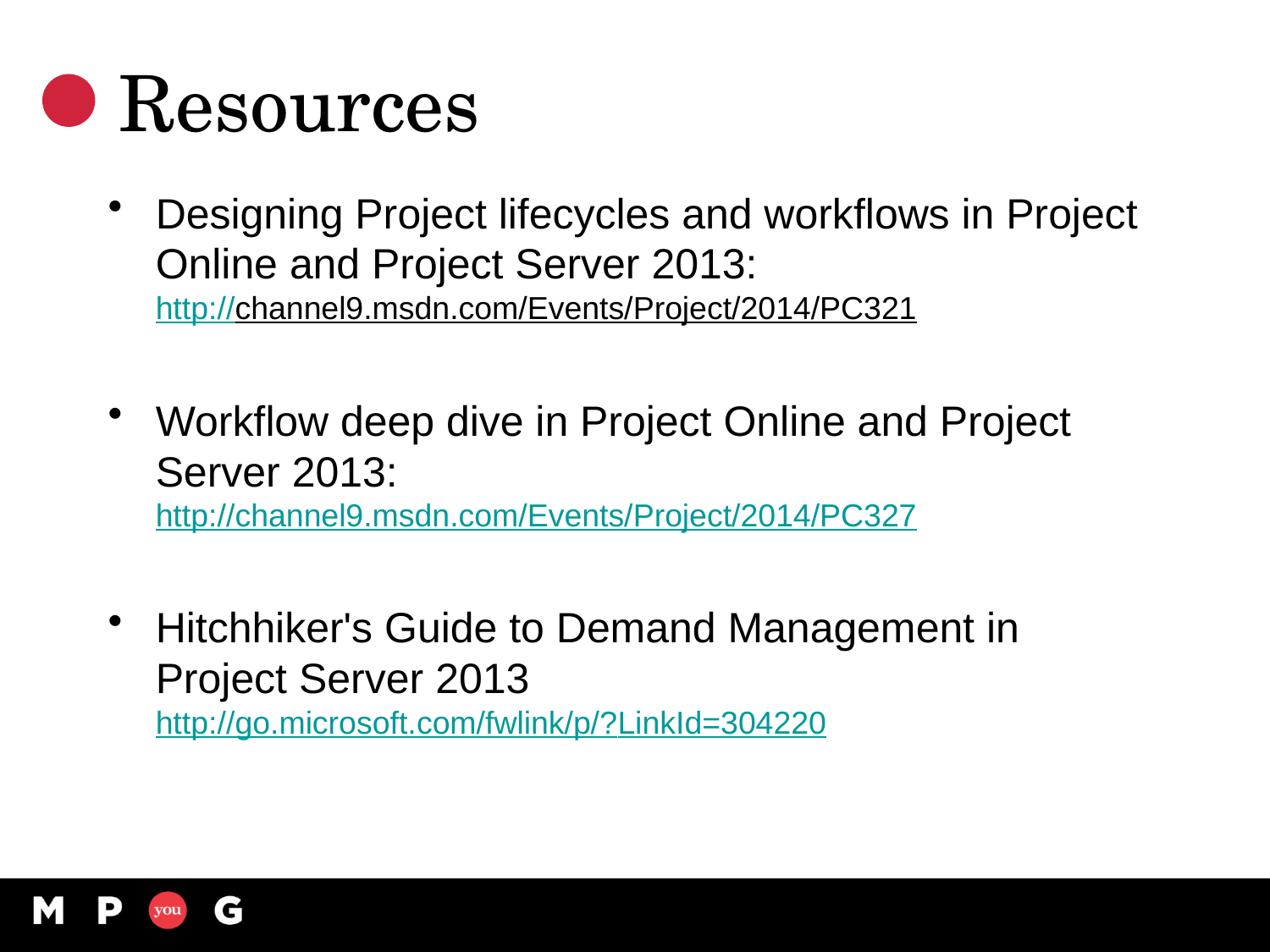

# Resources
Designing Project lifecycles and workflows in Project Online and Project Server 2013:
http://channel9.msdn.com/Events/Project/2014/PC321

Workflow deep dive in Project Online and Project Server 2013:
http://channel9.msdn.com/Events/Project/2014/PC327

Hitchhiker's Guide to Demand Management in Project Server 2013
http://go.microsoft.com/fwlink/p/?LinkId=304220